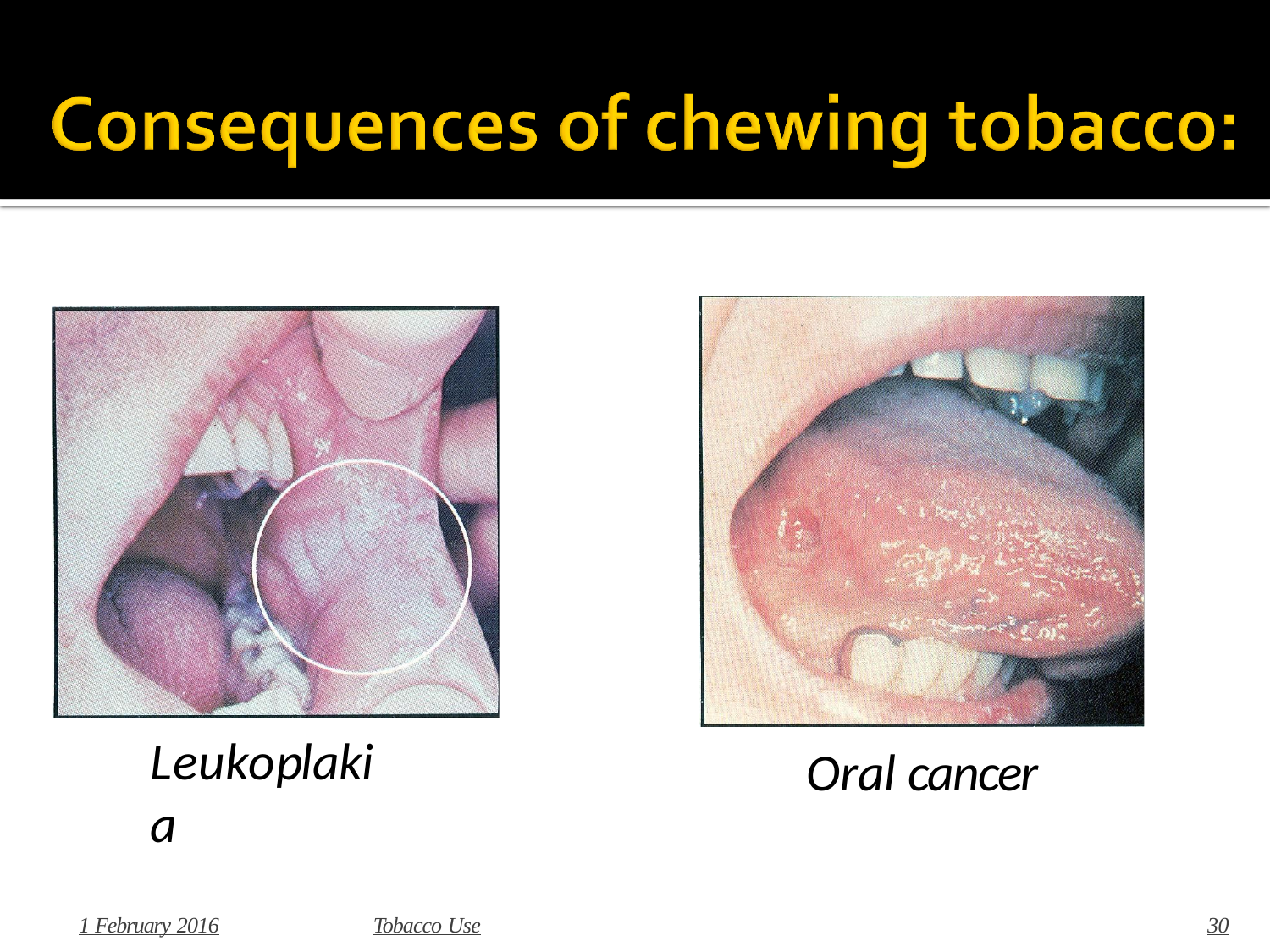

Leukoplakia
Oral cancer
1 February 2016
Tobacco Use
30